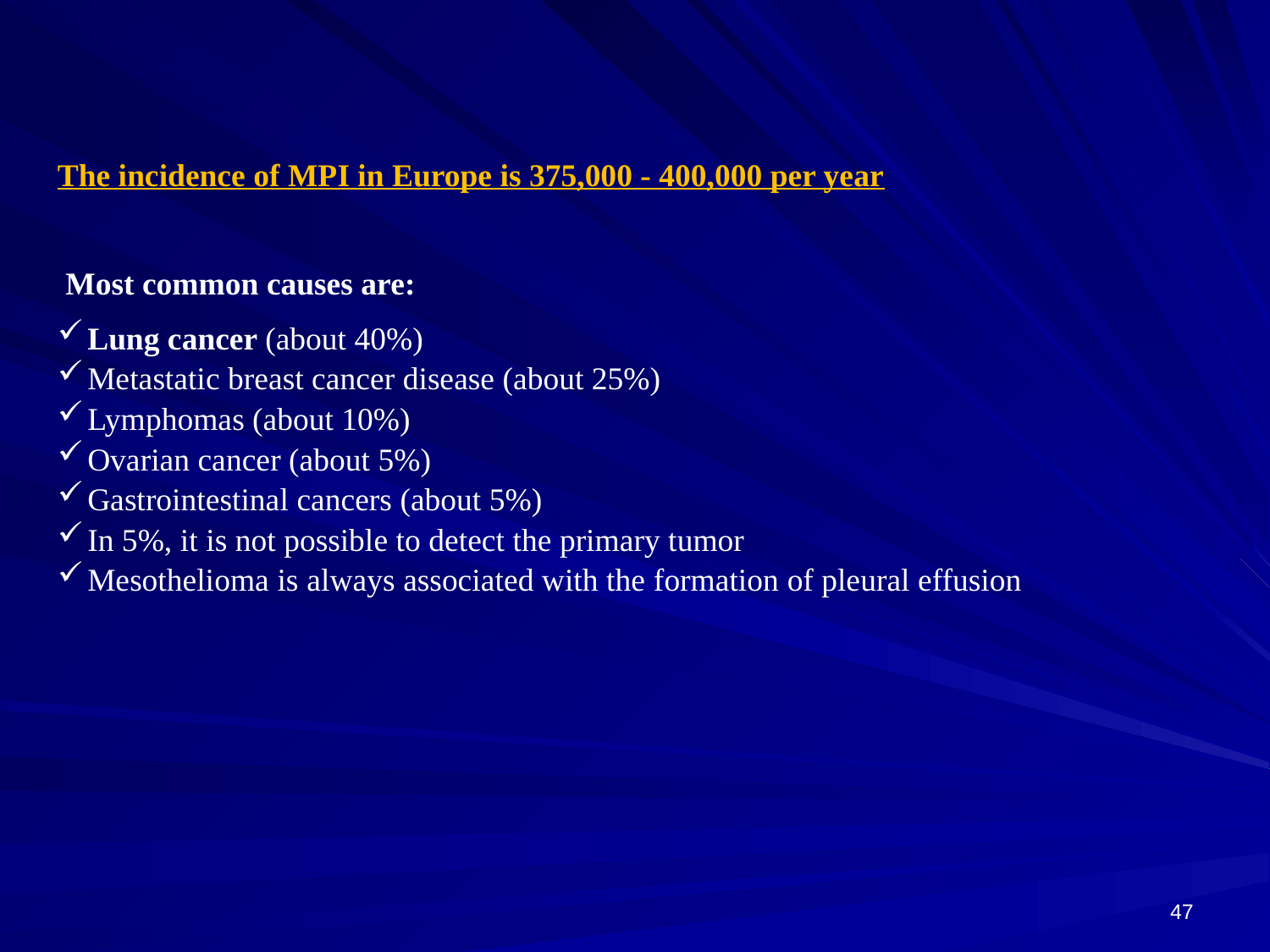

The incidence of MPI in Europe is 375,000 - 400,000 per year

 Most common causes are:
Lung cancer (about 40%)
Metastatic breast cancer disease (about 25%)
Lymphomas (about 10%)
Ovarian cancer (about 5%)
Gastrointestinal cancers (about 5%)
In 5%, it is not possible to detect the primary tumor
Mesothelioma is always associated with the formation of pleural effusion

47